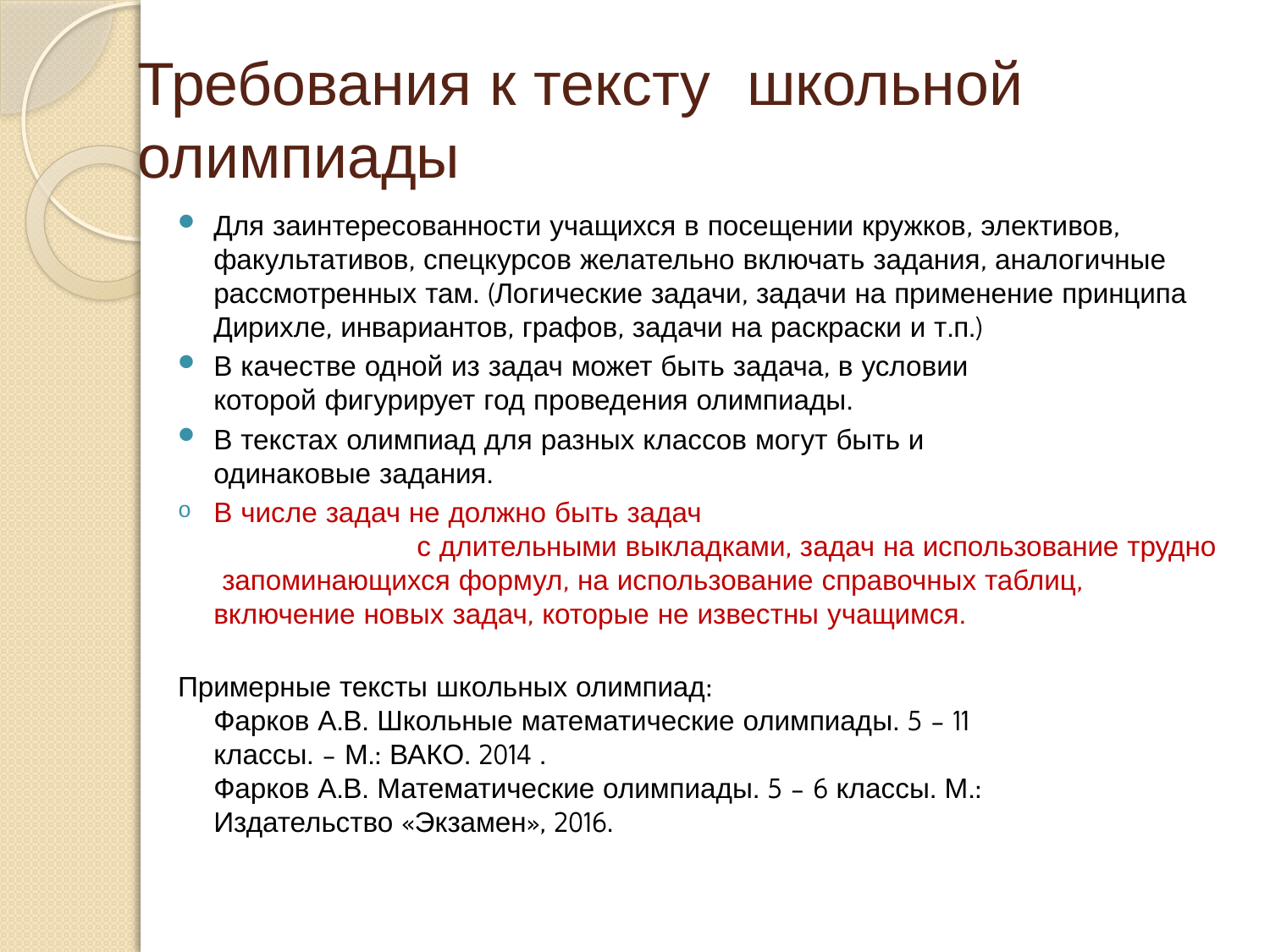

# Требования к тексту  школьной   олимпиады
Для заинтересованности учащихся в посещении кружков, элективов, факультативов, спецкурсов желательно включать задания, аналогичные рассмотренных там. (Логические задачи, задачи на применение принципа Дирихле, инвариантов, графов, задачи на раскраски и т.п.)
В качестве одной из задач может быть задача, в условии
которой фигурирует год проведения олимпиады.
В текстах олимпиад для разных классов могут быть и 
одинаковые задания.
В числе задач не должно быть задач                                                                                       с длительными выкладками, задач на использование трудно
 запоминающихся формул, на использование справочных таблиц, включение новых задач, которые не известны учащимся.
Примерные тексты школьных олимпиад:
Фарков А.В. Школьные математические олимпиады. 5 – 11
классы. – М.: ВАКО. 2014 . 
Фарков А.В. Математические олимпиады. 5 – 6 классы. М.:
Издательство «Экзамен», 2016.